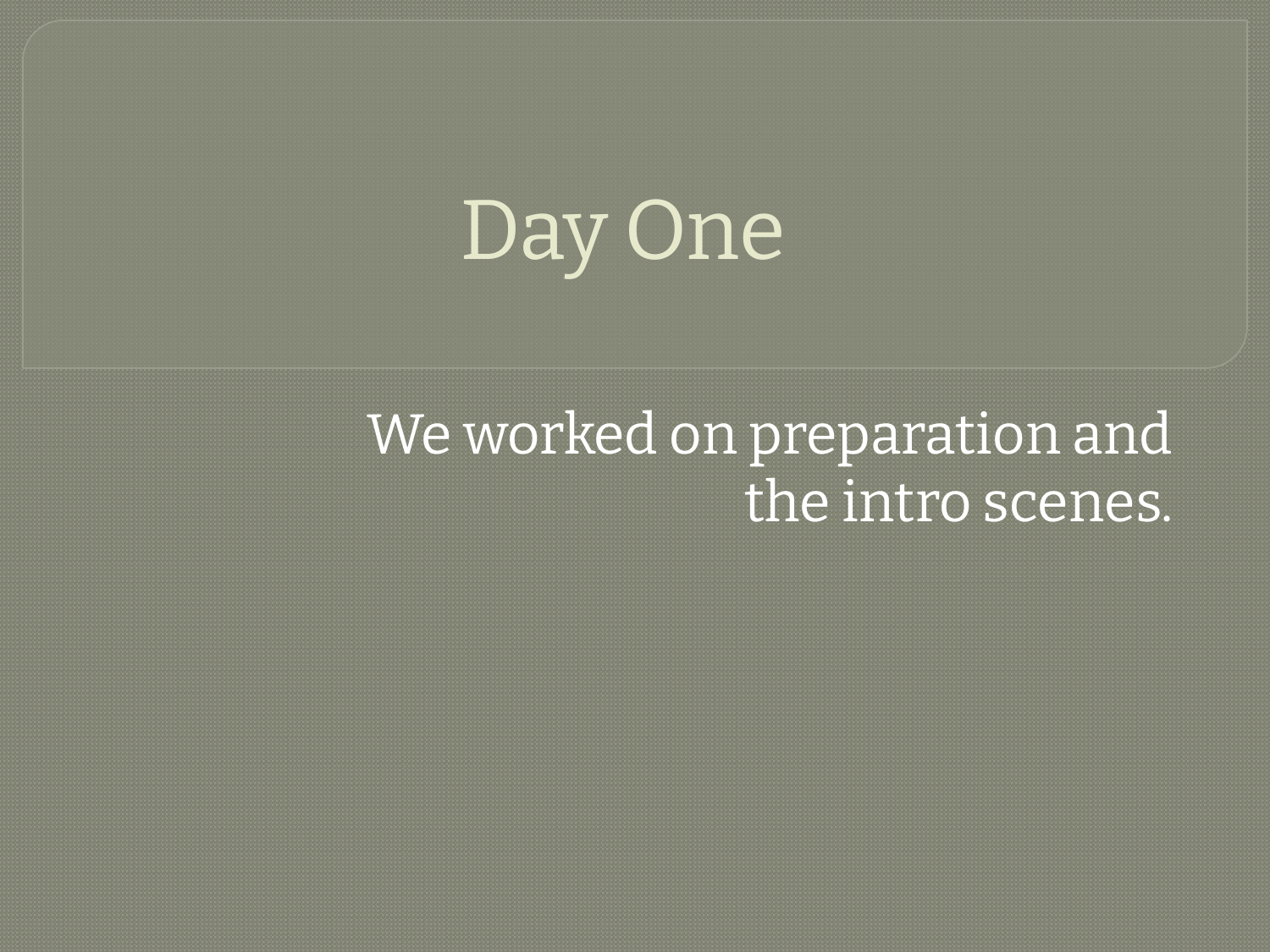

# Day One
We worked on preparation and the intro scenes.